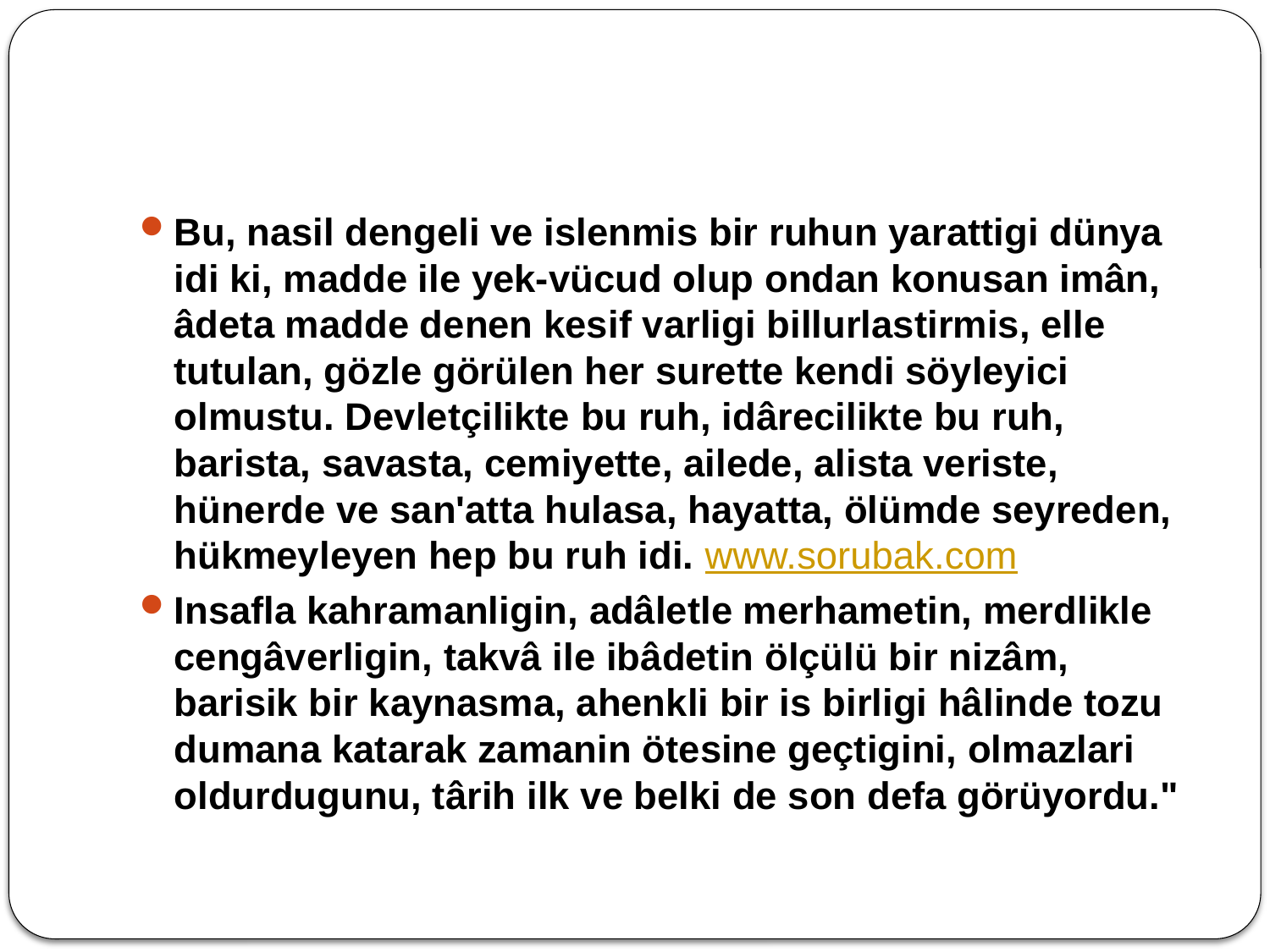

#
Bu, nasil dengeli ve islenmis bir ruhun yarattigi dünya idi ki, madde ile yek-vücud olup ondan konusan imân, âdeta madde denen kesif varligi billurlastirmis, elle tutulan, gözle görülen her surette kendi söyleyici olmustu. Devletçilikte bu ruh, idârecilikte bu ruh, barista, savasta, cemiyette, ailede, alista veriste, hünerde ve san'atta hulasa, hayatta, ölümde seyreden, hükmeyleyen hep bu ruh idi. www.sorubak.com
Insafla kahramanligin, adâletle merhametin, merdlikle cengâverligin, takvâ ile ibâdetin ölçülü bir nizâm, barisik bir kaynasma, ahenkli bir is birligi hâlinde tozu dumana katarak zamanin ötesine geçtigini, olmazlari oldurdugunu, târih ilk ve belki de son defa görüyordu."